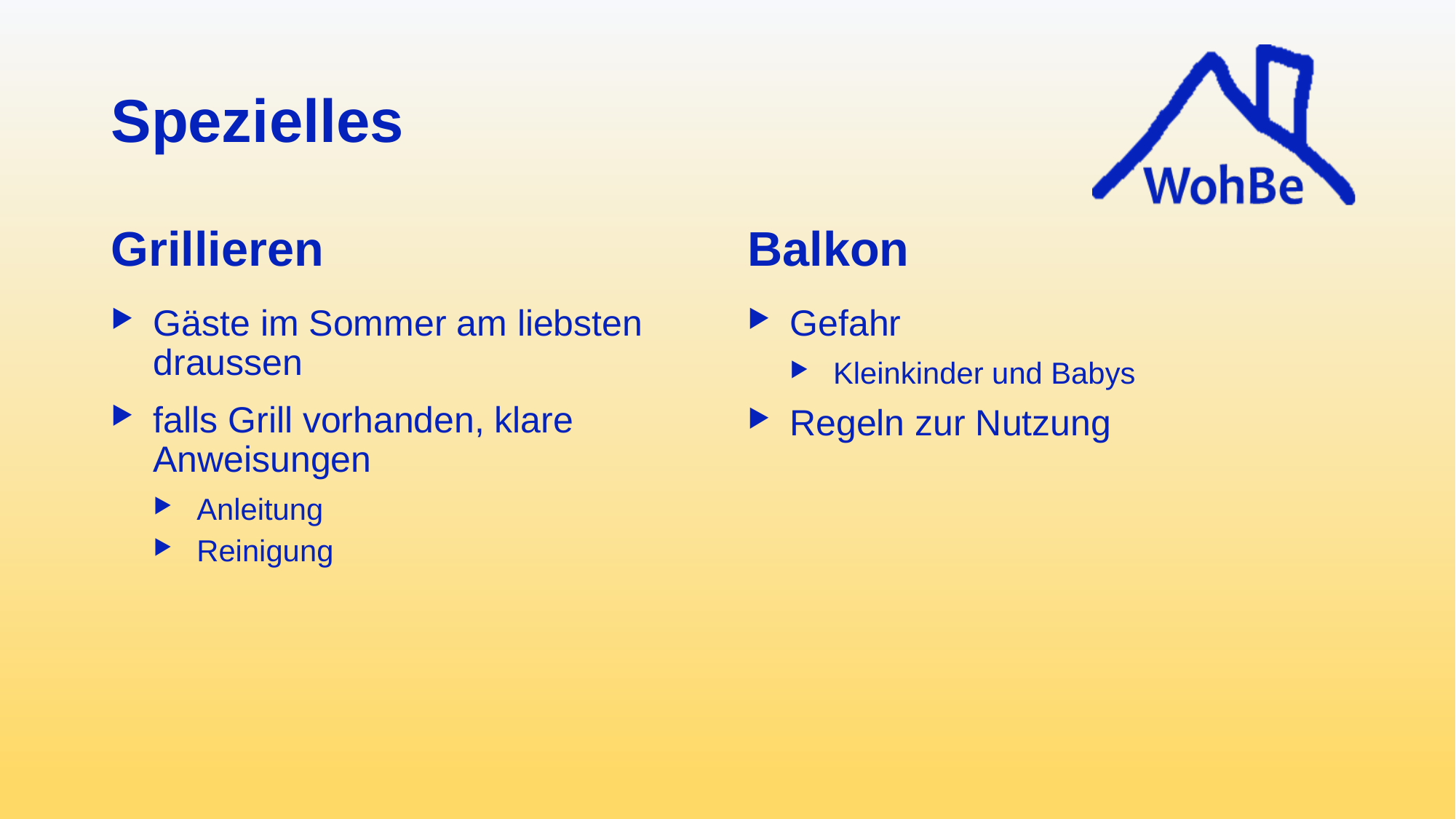

# Spezielles
Grillieren
Balkon
Gäste im Sommer am liebsten draussen
falls Grill vorhanden, klare Anweisungen
Anleitung
Reinigung

Gefahr
Kleinkinder und Babys
Regeln zur Nutzung